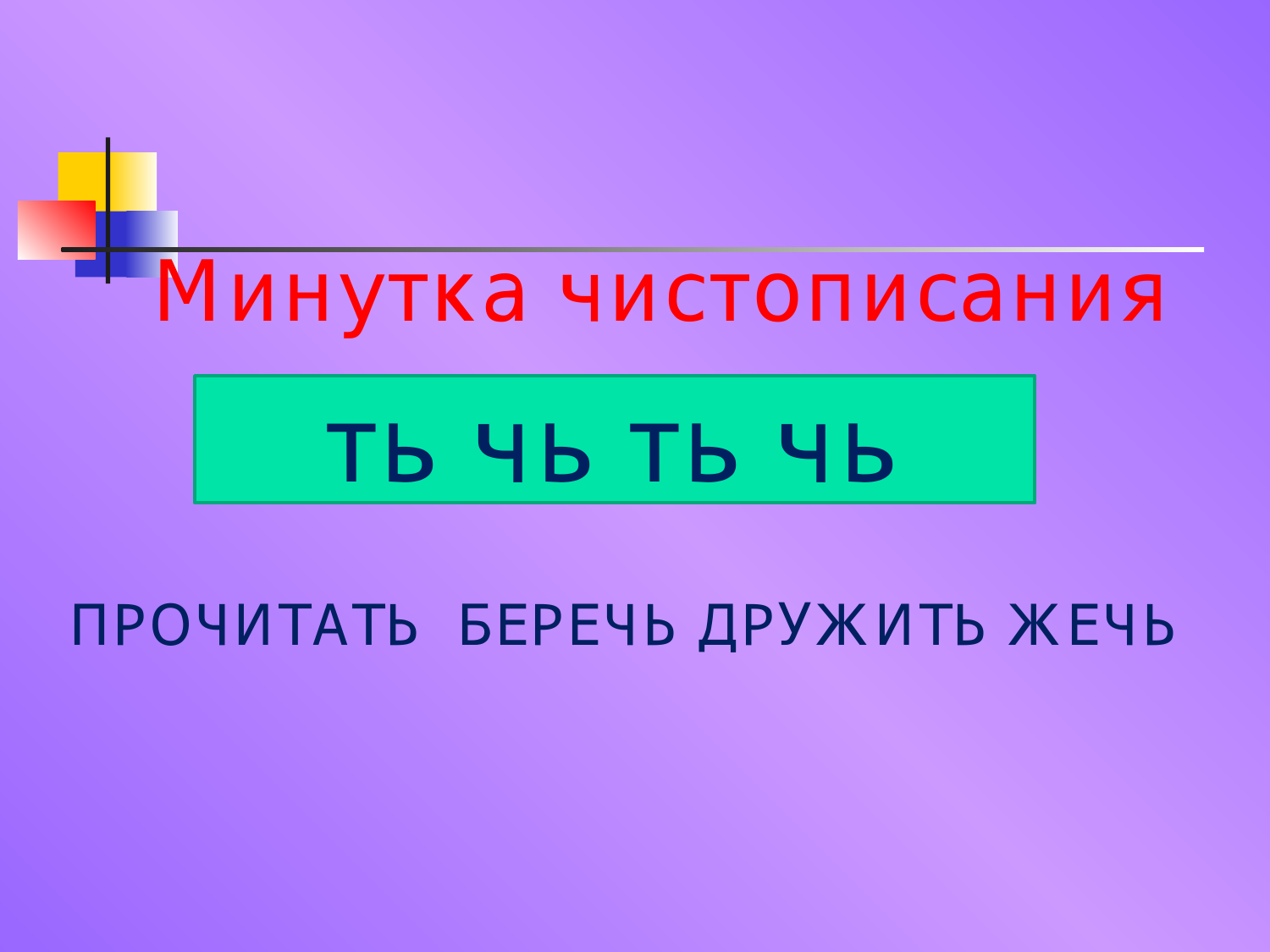

Минутка чистописания
ть чь ть чь
# прочитать  беречь дружить жечь